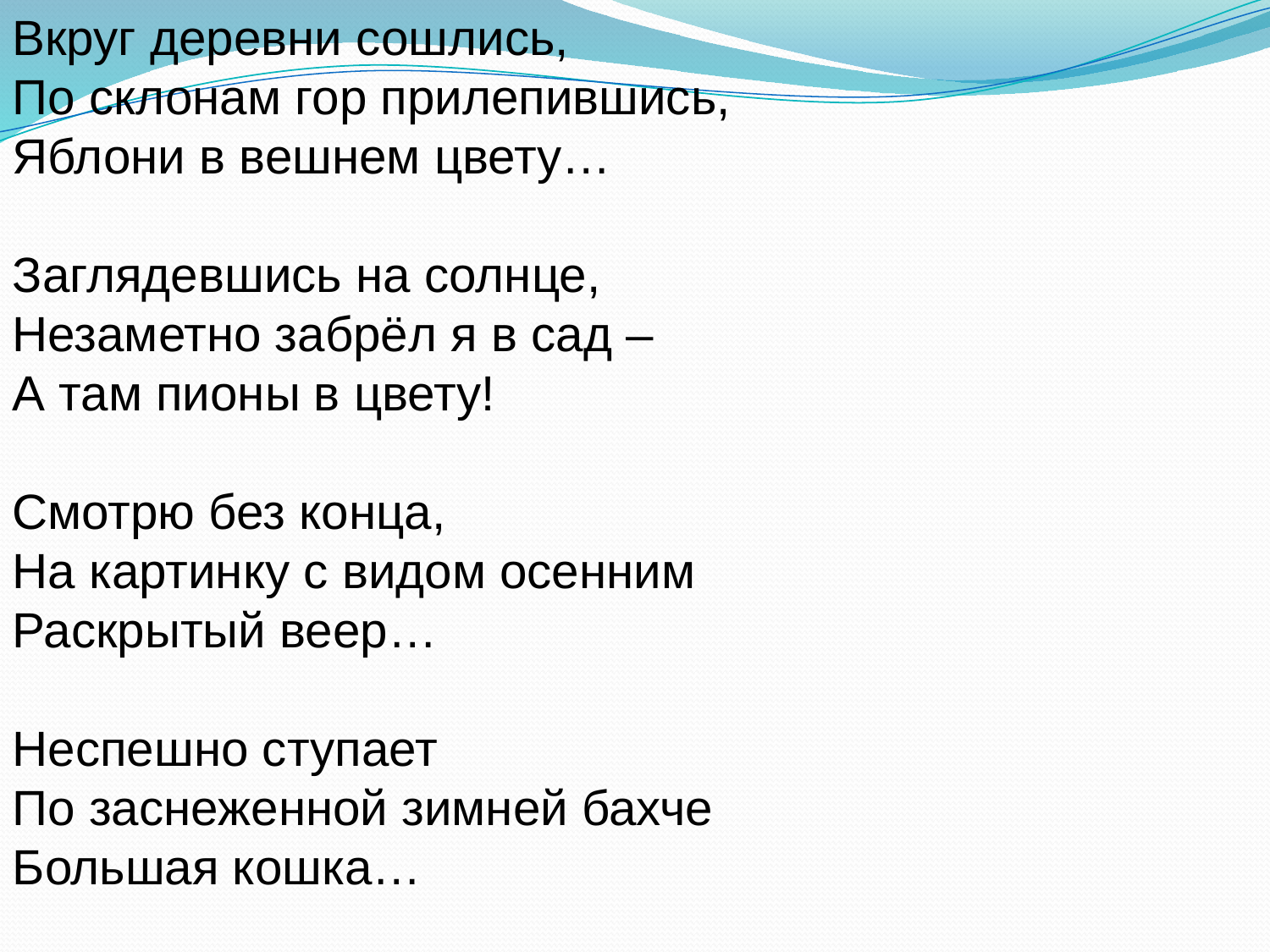

Вкруг деревни сошлись,
По склонам гор прилепившись,
Яблони в вешнем цвету…

Заглядевшись на солнце,
Незаметно забрёл я в сад –
А там пионы в цвету!

Смотрю без конца,
На картинку с видом осенним
Раскрытый веер…

Неспешно ступает
По заснеженной зимней бахче
Большая кошка…